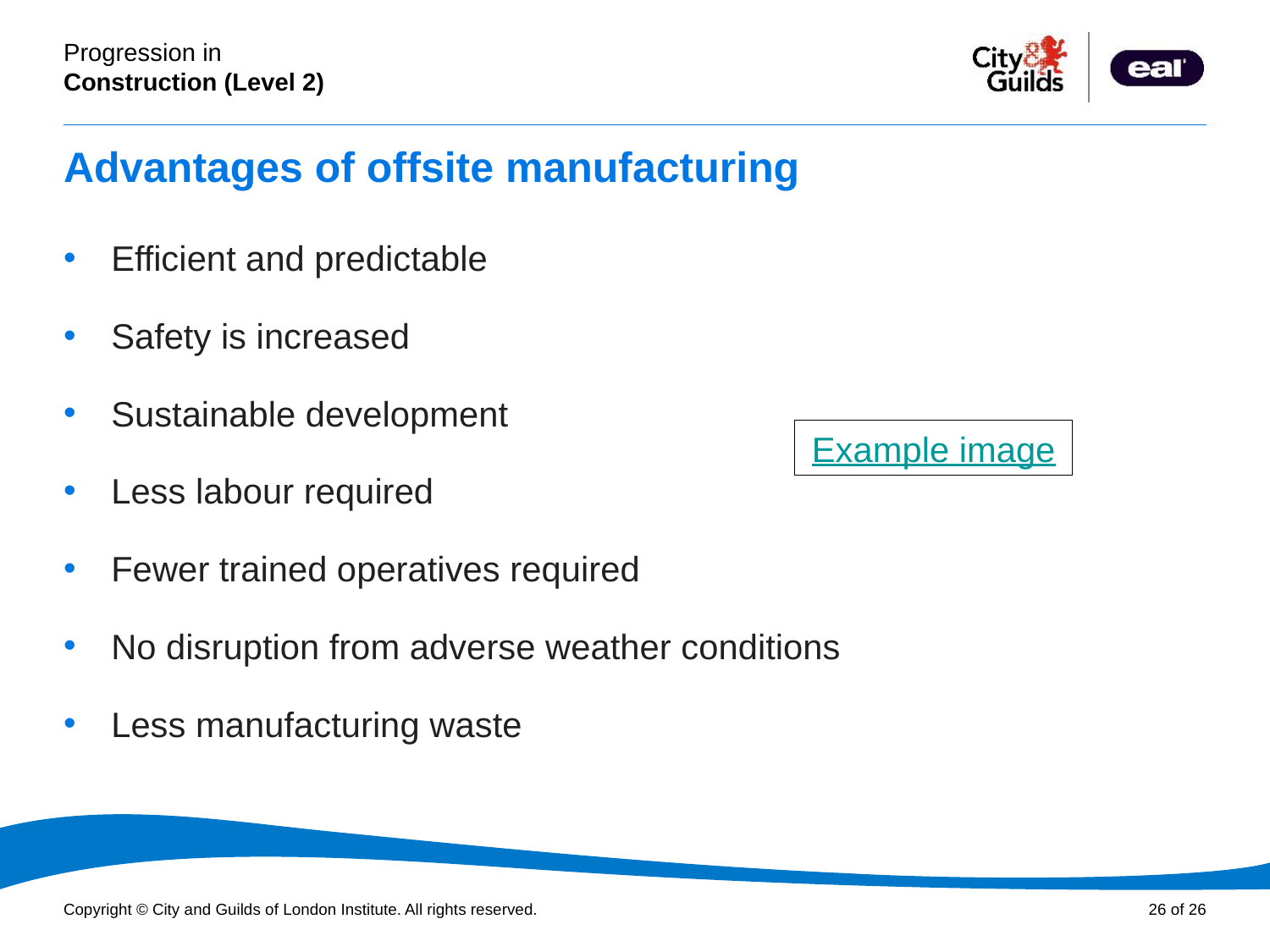

# Advantages of offsite manufacturing
Efficient and predictable
Safety is increased
Sustainable development
Less labour required
Fewer trained operatives required
No disruption from adverse weather conditions
Less manufacturing waste

Example image